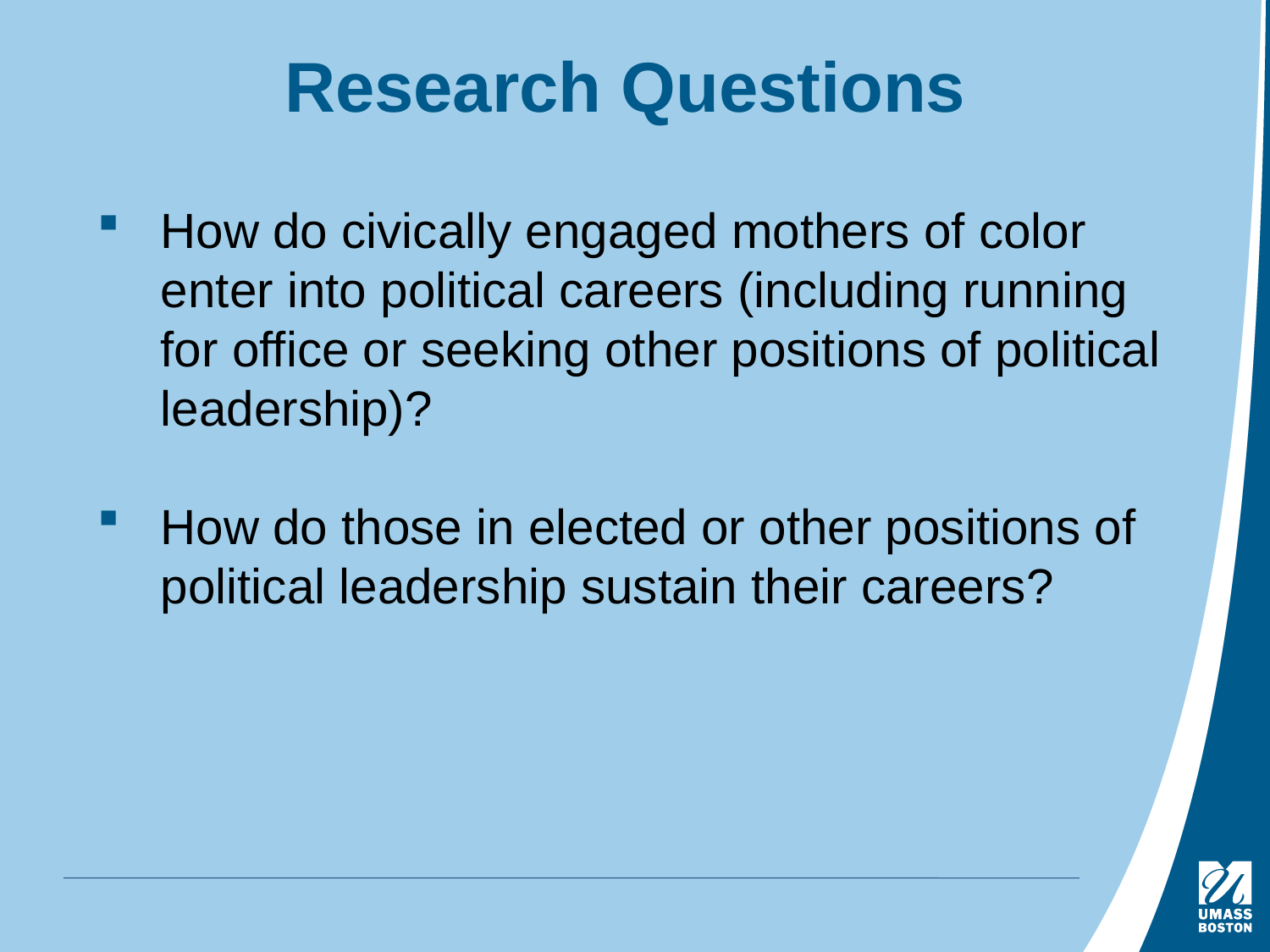

Research Questions

How do civically engaged mothers of color enter into political careers (including running for office or seeking other positions of political leadership)?

How do those in elected or other positions of political leadership sustain their careers?